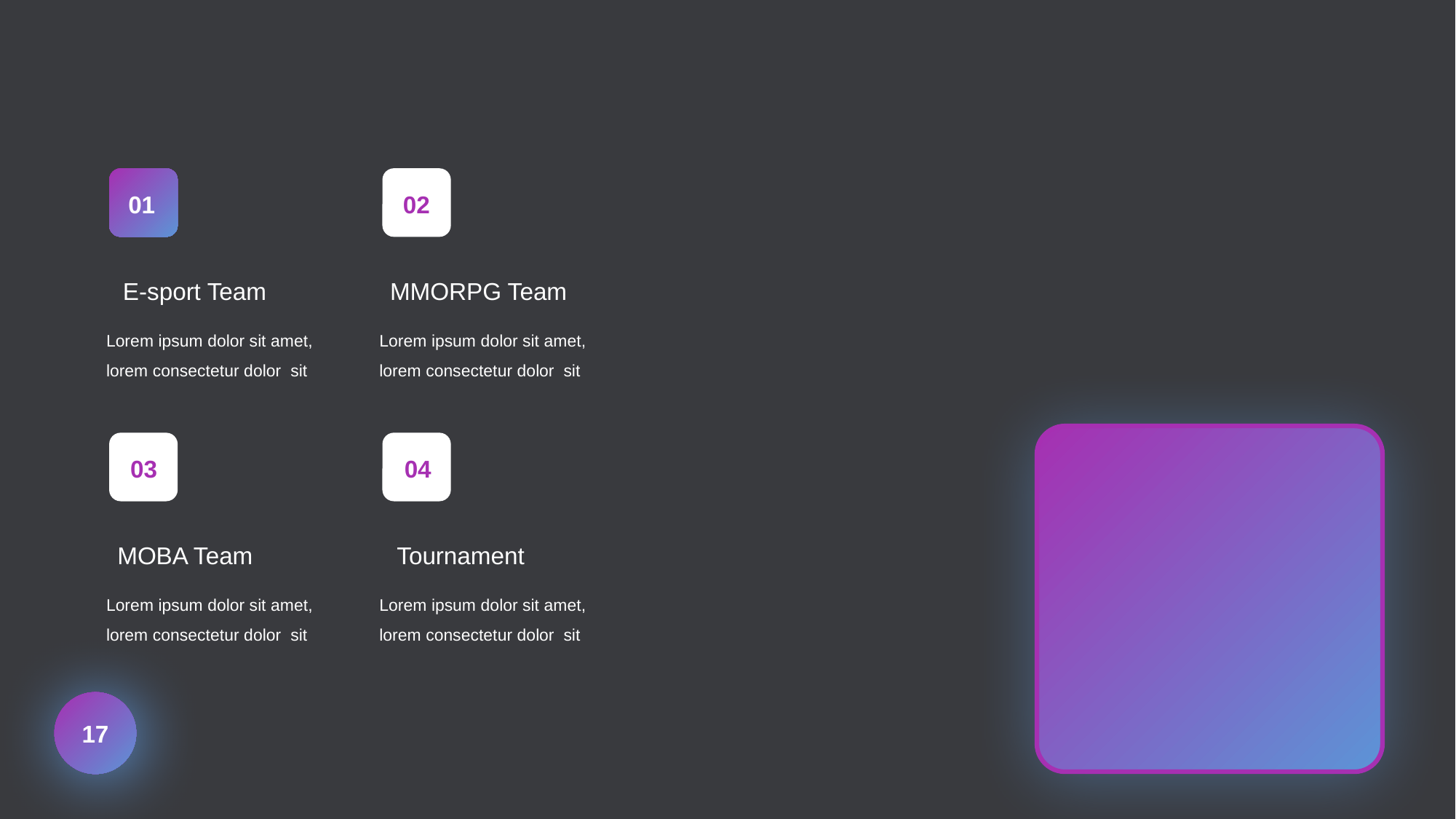

01
E-sport Team
Lorem ipsum dolor sit amet, lorem consectetur dolor  sit

02
MMORPG Team
Lorem ipsum dolor sit amet, lorem consectetur dolor  sit

03
MOBA Team
Lorem ipsum dolor sit amet, lorem consectetur dolor  sit

04
Tournament
Lorem ipsum dolor sit amet, lorem consectetur dolor  sit